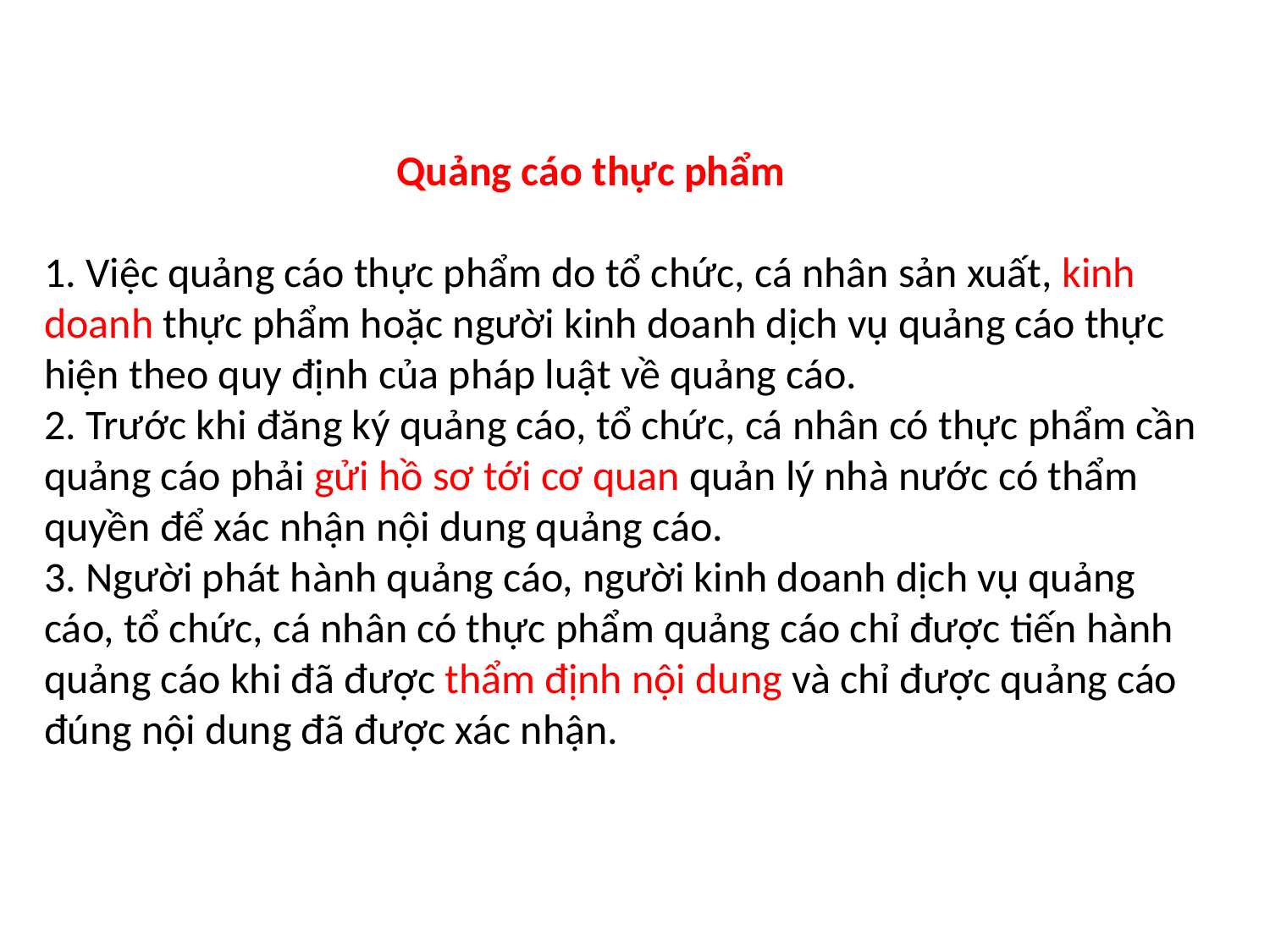

Quảng cáo thực phẩm

1. Việc quảng cáo thực phẩm do tổ chức, cá nhân sản xuất, kinh doanh thực phẩm hoặc người kinh doanh dịch vụ quảng cáo thực hiện theo quy định của pháp luật về quảng cáo.
2. Trước khi đăng ký quảng cáo, tổ chức, cá nhân có thực phẩm cần quảng cáo phải gửi hồ sơ tới cơ quan quản lý nhà nước có thẩm quyền để xác nhận nội dung quảng cáo.
3. Người phát hành quảng cáo, người kinh doanh dịch vụ quảng cáo, tổ chức, cá nhân có thực phẩm quảng cáo chỉ được tiến hành quảng cáo khi đã được thẩm định nội dung và chỉ được quảng cáo đúng nội dung đã được xác nhận.